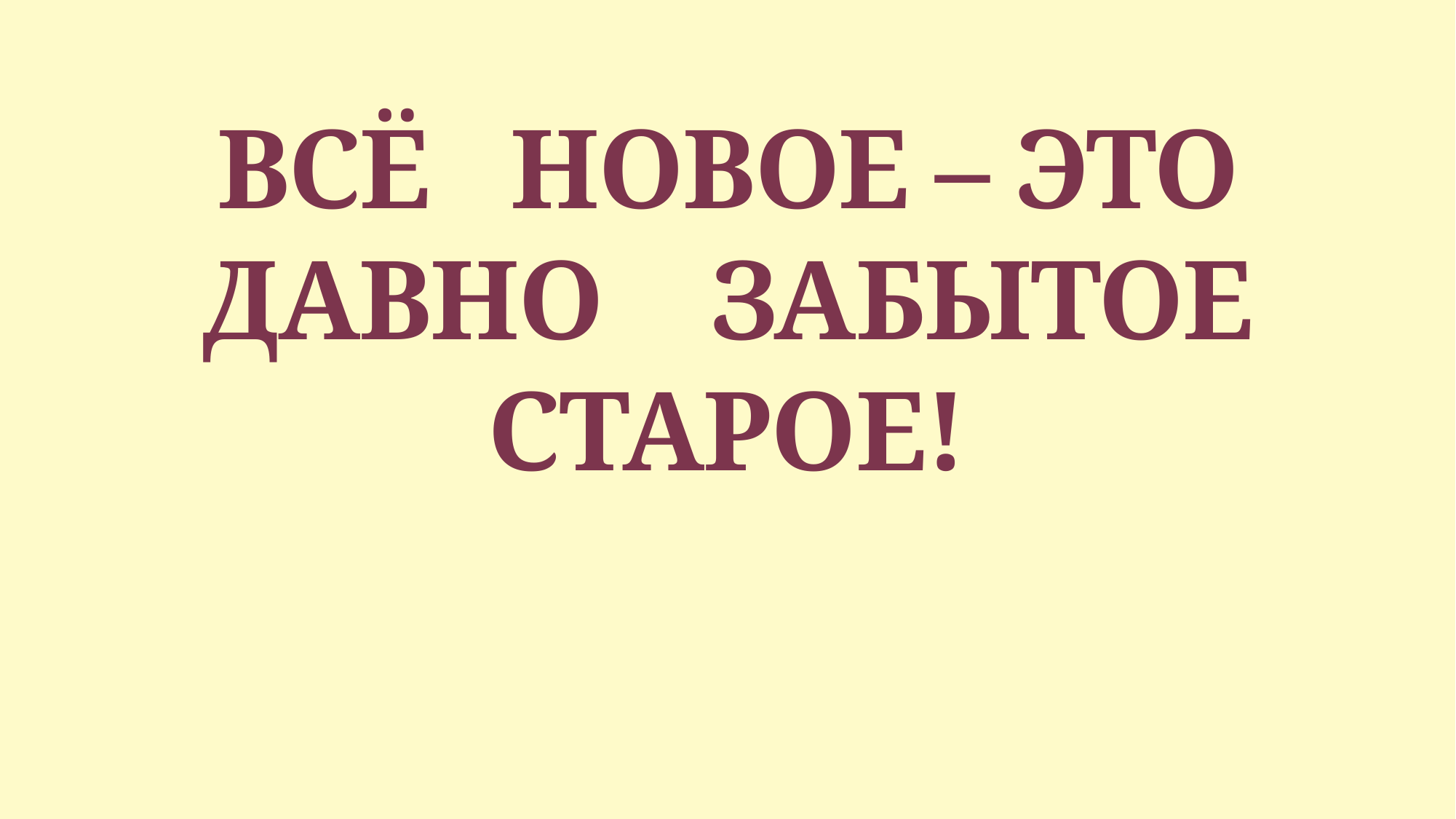

# ВСЁ   НОВОЕ – ЭТО ДАВНО    ЗАБЫТОЕ СТАРОЕ!